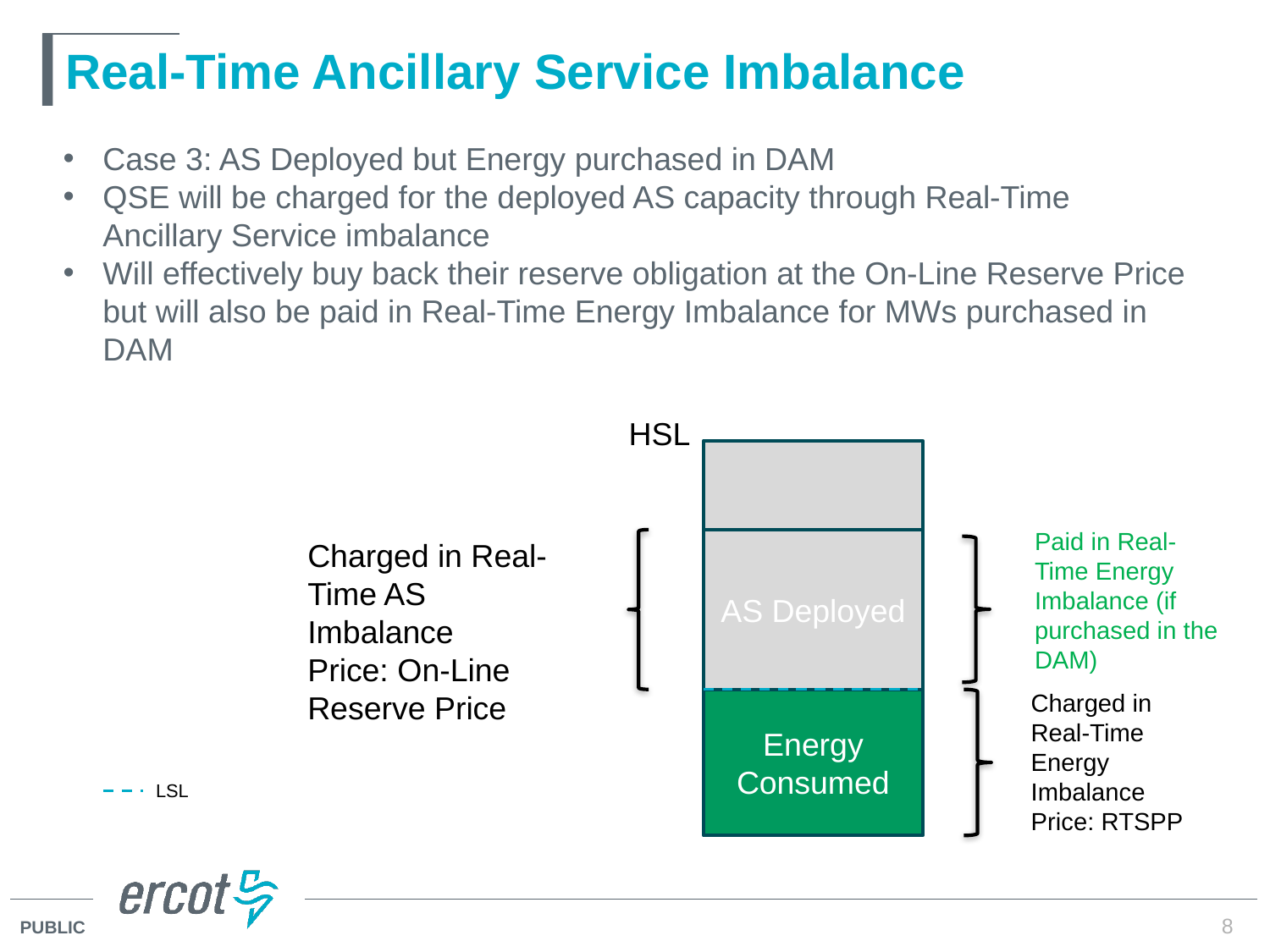

# Real-Time Ancillary Service Imbalance
Case 3: AS Deployed but Energy purchased in DAM
QSE will be charged for the deployed AS capacity through Real-Time Ancillary Service imbalance
Will effectively buy back their reserve obligation at the On-Line Reserve Price but will also be paid in Real-Time Energy Imbalance for MWs purchased in DAM

HSL

Paid in Real-Time Energy Imbalance (if purchased in the DAM)
Charged in Real-Time AS Imbalance
Price: On-Line Reserve Price

AS Deployed

Charged in Real-Time Energy Imbalance
Price: RTSPP
Energy Consumed

LSL
8